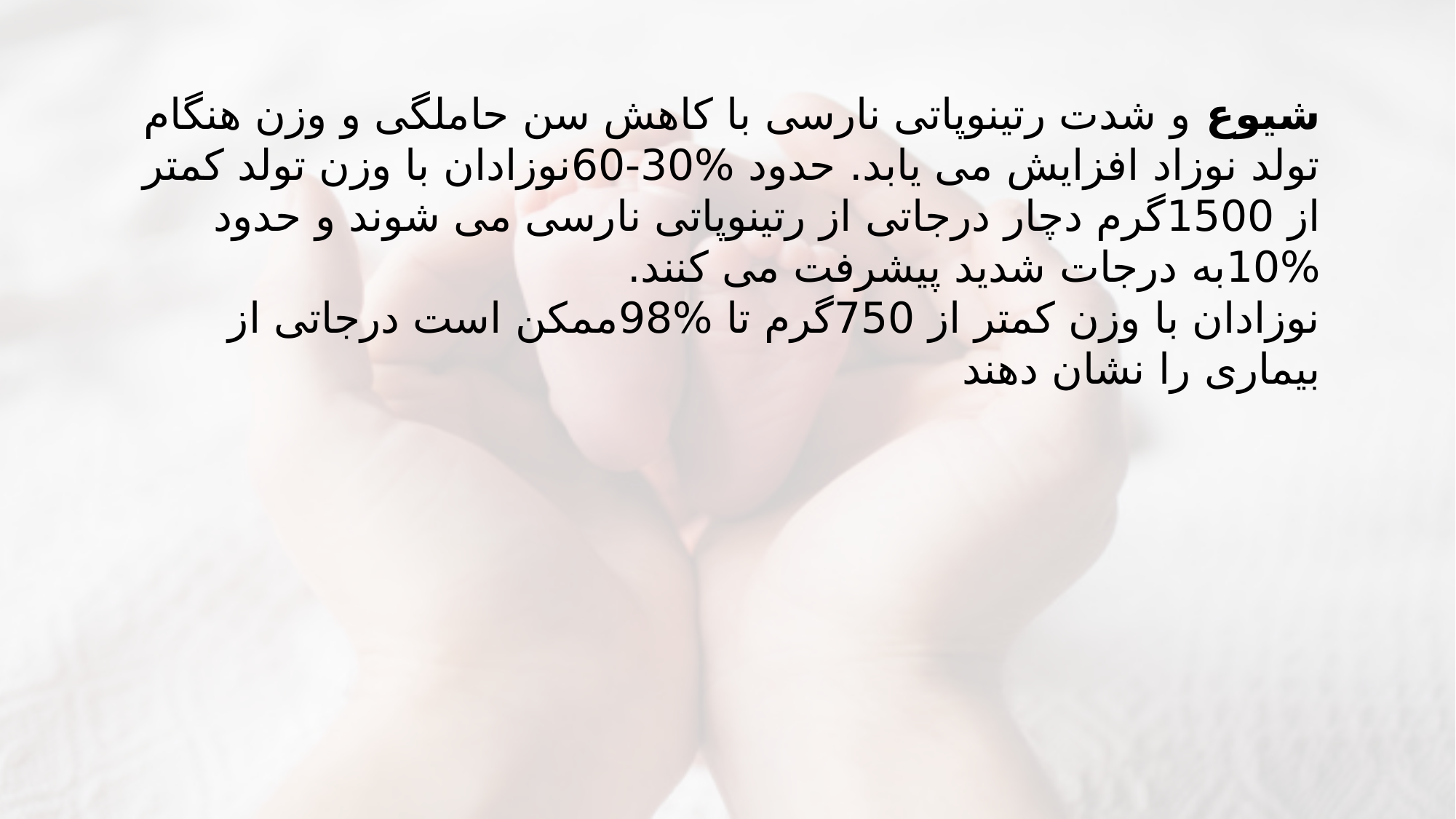

شیوع و شدت رتینوپاتی نارسی با کاهش سن حاملگی و وزن هنگام تولد نوزاد افزایش می یابد. حدود %30-60نوزادان با وزن تولد کمتر از 1500گرم دچار درجاتی از رتینوپاتی نارسی می شوند و حدود %10به درجات شدید پیشرفت می کنند.
نوزادان با وزن کمتر از 750گرم تا %98ممکن است درجاتی از بیماری را نشان دهند